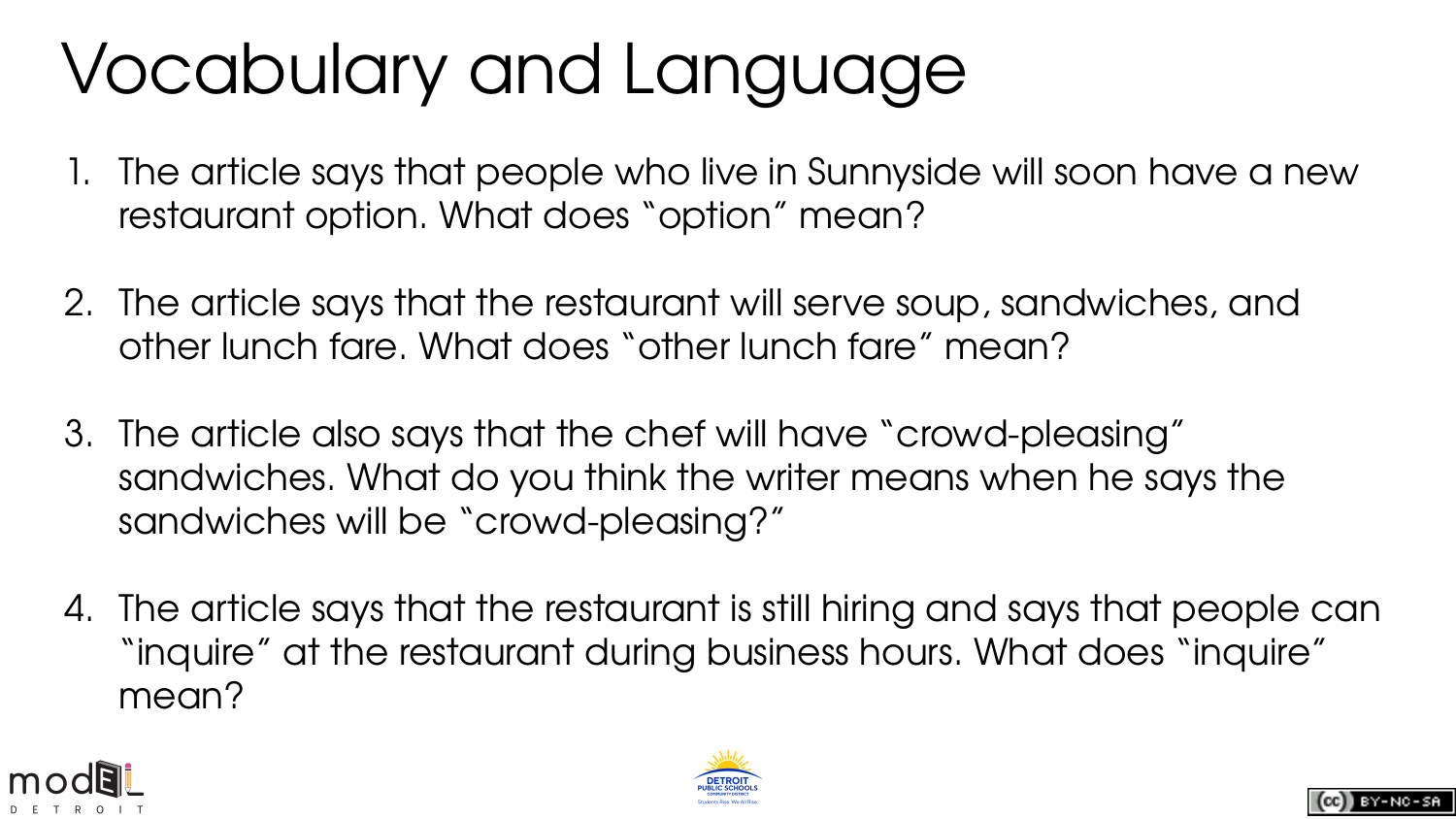

# Vocabulary and Language
The article says that people who live in Sunnyside will soon have a new restaurant option. What does “option” mean?

The article says that the restaurant will serve soup, sandwiches, and other lunch fare. What does “other lunch fare” mean?

The article also says that the chef will have “crowd-pleasing” sandwiches. What do you think the writer means when he says the sandwiches will be “crowd-pleasing?”

The article says that the restaurant is still hiring and says that people can “inquire” at the restaurant during business hours. What does “inquire” mean?